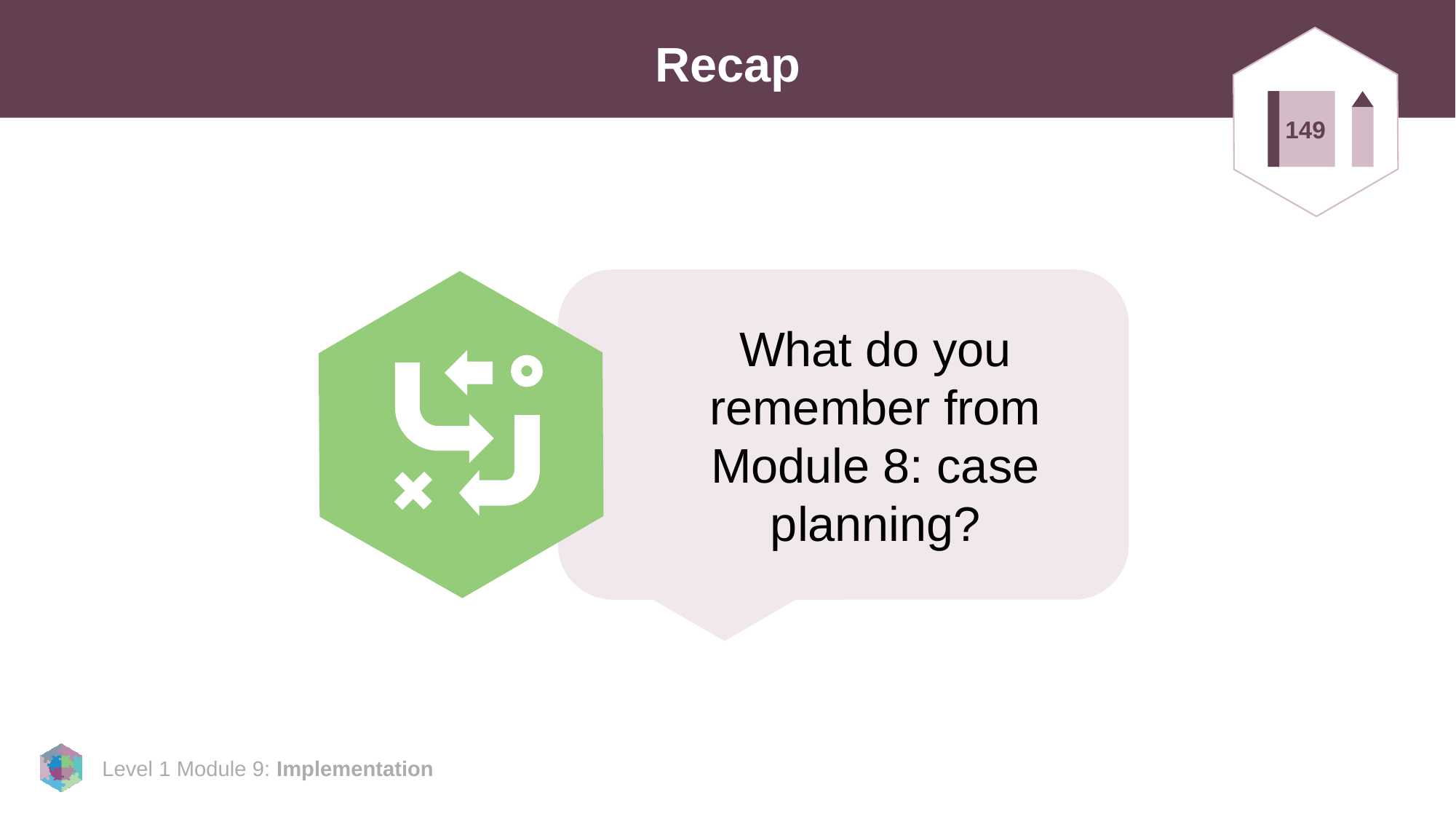

# Recap

149

What do you remember from Module 8: case planning?